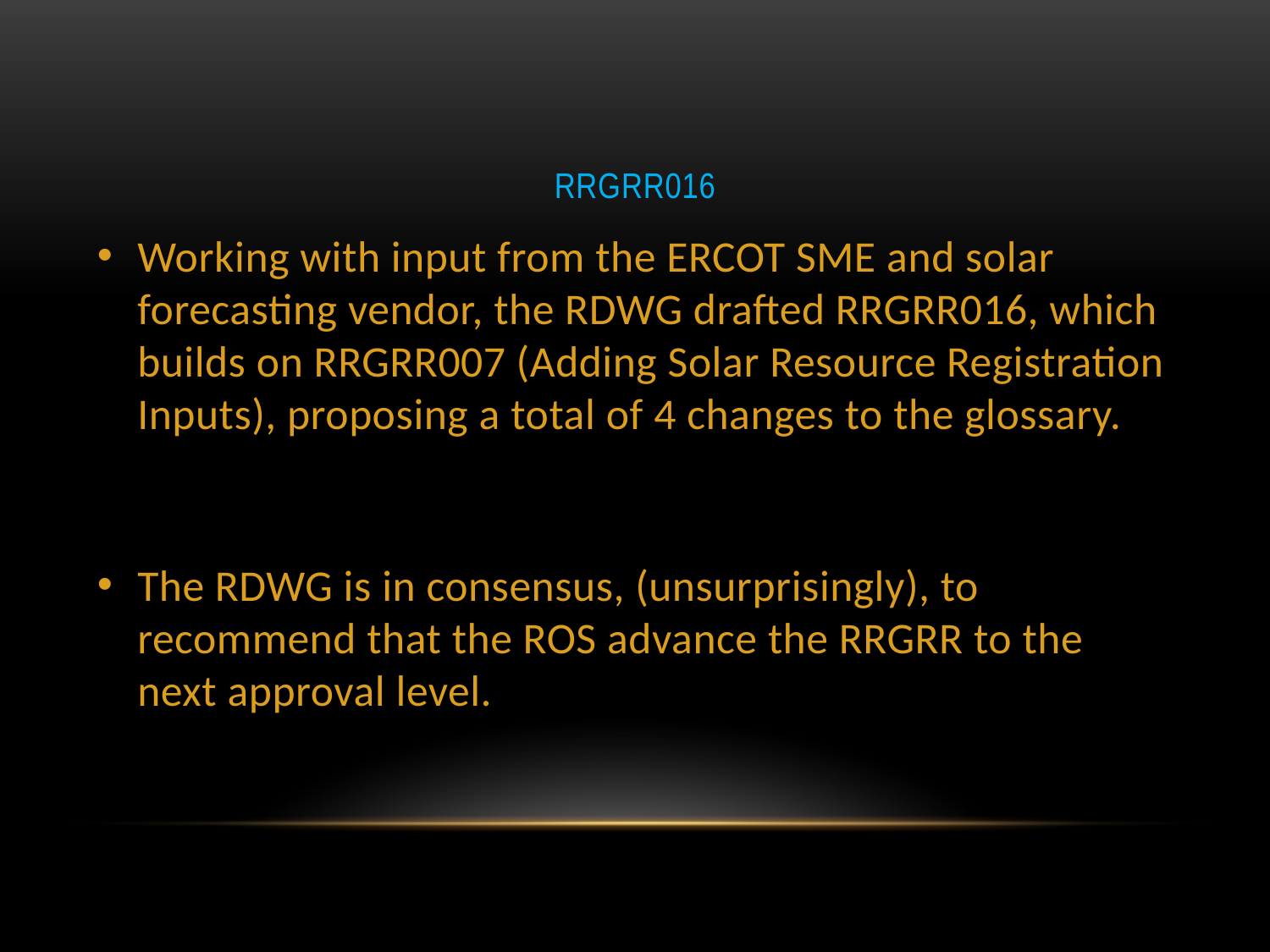

# rrgrr016
Working with input from the ERCOT SME and solar forecasting vendor, the RDWG drafted RRGRR016, which builds on RRGRR007 (Adding Solar Resource Registration Inputs), proposing a total of 4 changes to the glossary.
The RDWG is in consensus, (unsurprisingly), to recommend that the ROS advance the RRGRR to the next approval level.